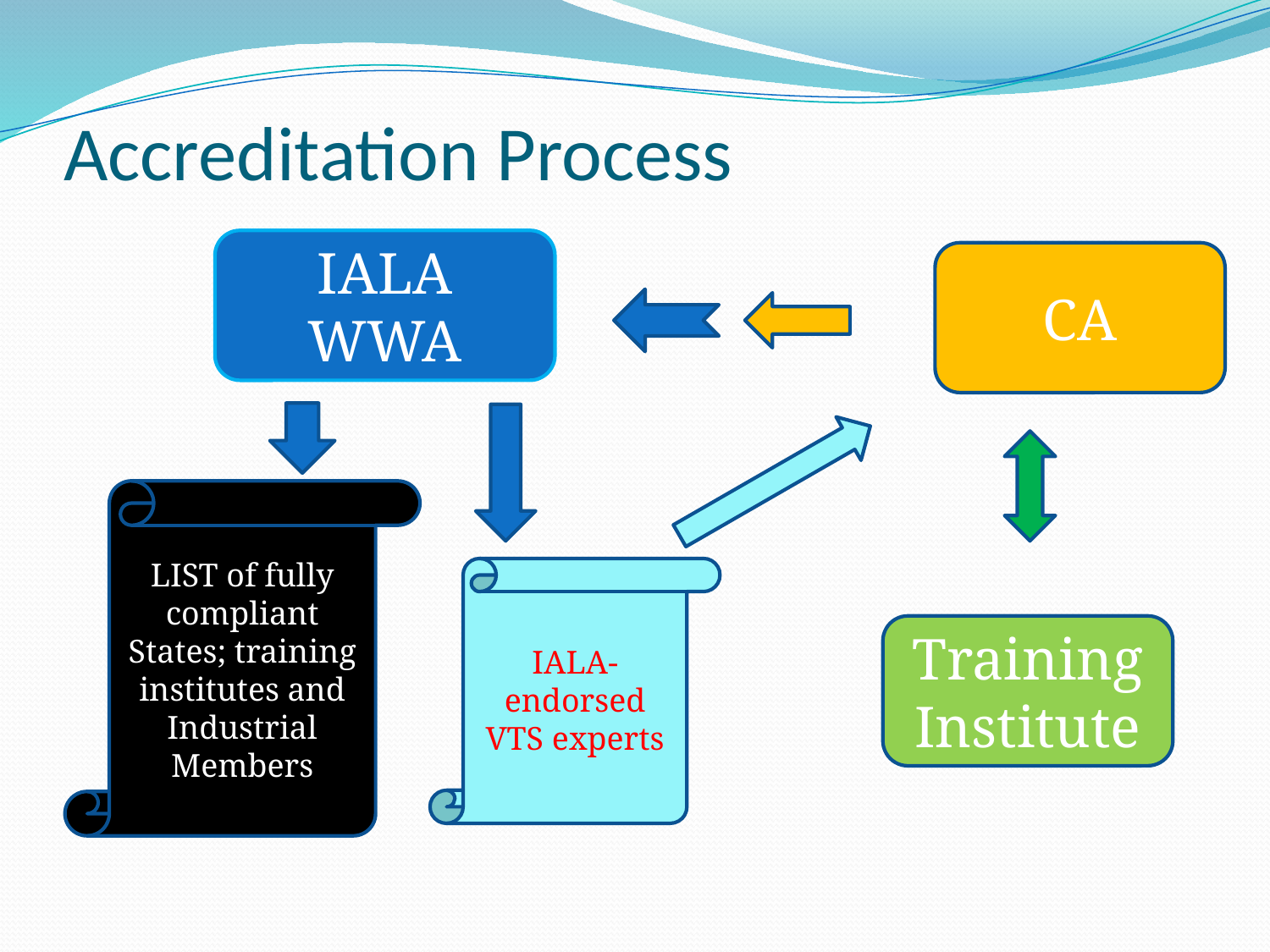

# Accreditation Process
IALA WWA
CA

LIST of fully compliant States; training institutes and Industrial Members
IALA-endorsed VTS experts
Training Institute